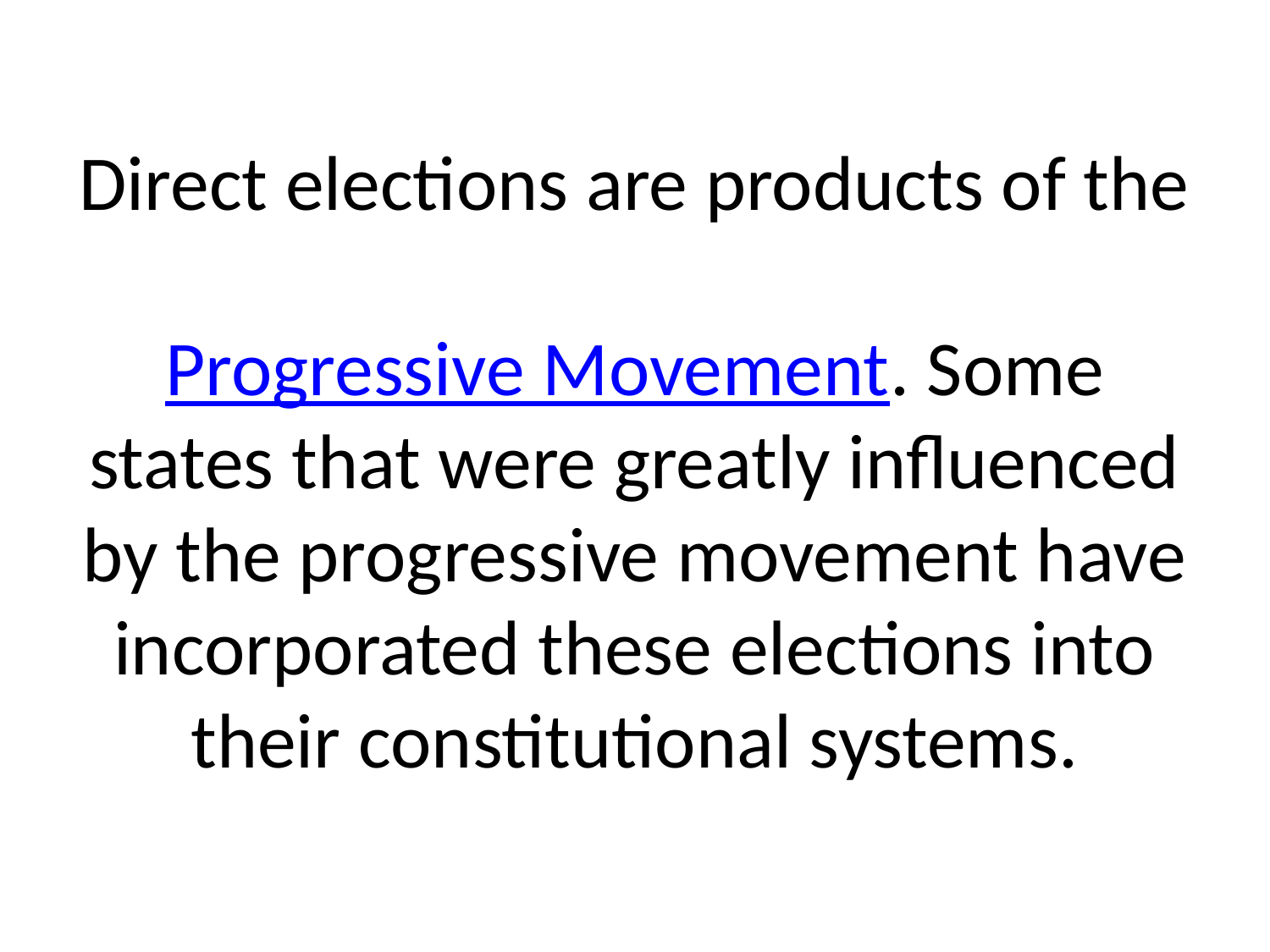

# Direct elections are products of the Progressive Movement. Some states that were greatly influenced by the progressive movement have incorporated these elections into their constitutional systems.